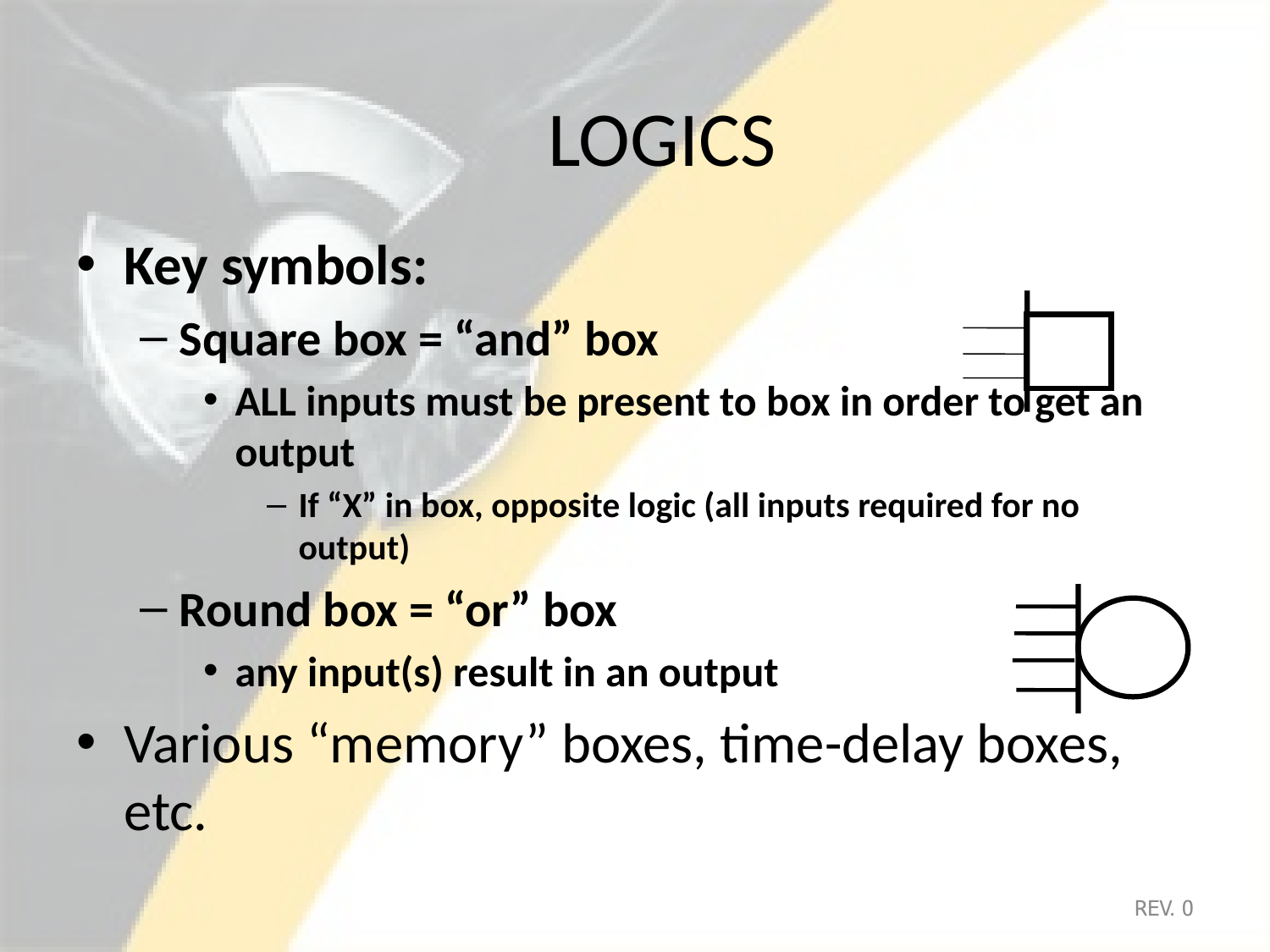

# LOGICS
Key symbols:
Square box = “and” box
ALL inputs must be present to box in order to get an output
If “X” in box, opposite logic (all inputs required for no output)
Round box = “or” box
any input(s) result in an output
Various “memory” boxes, time-delay boxes, etc.

53